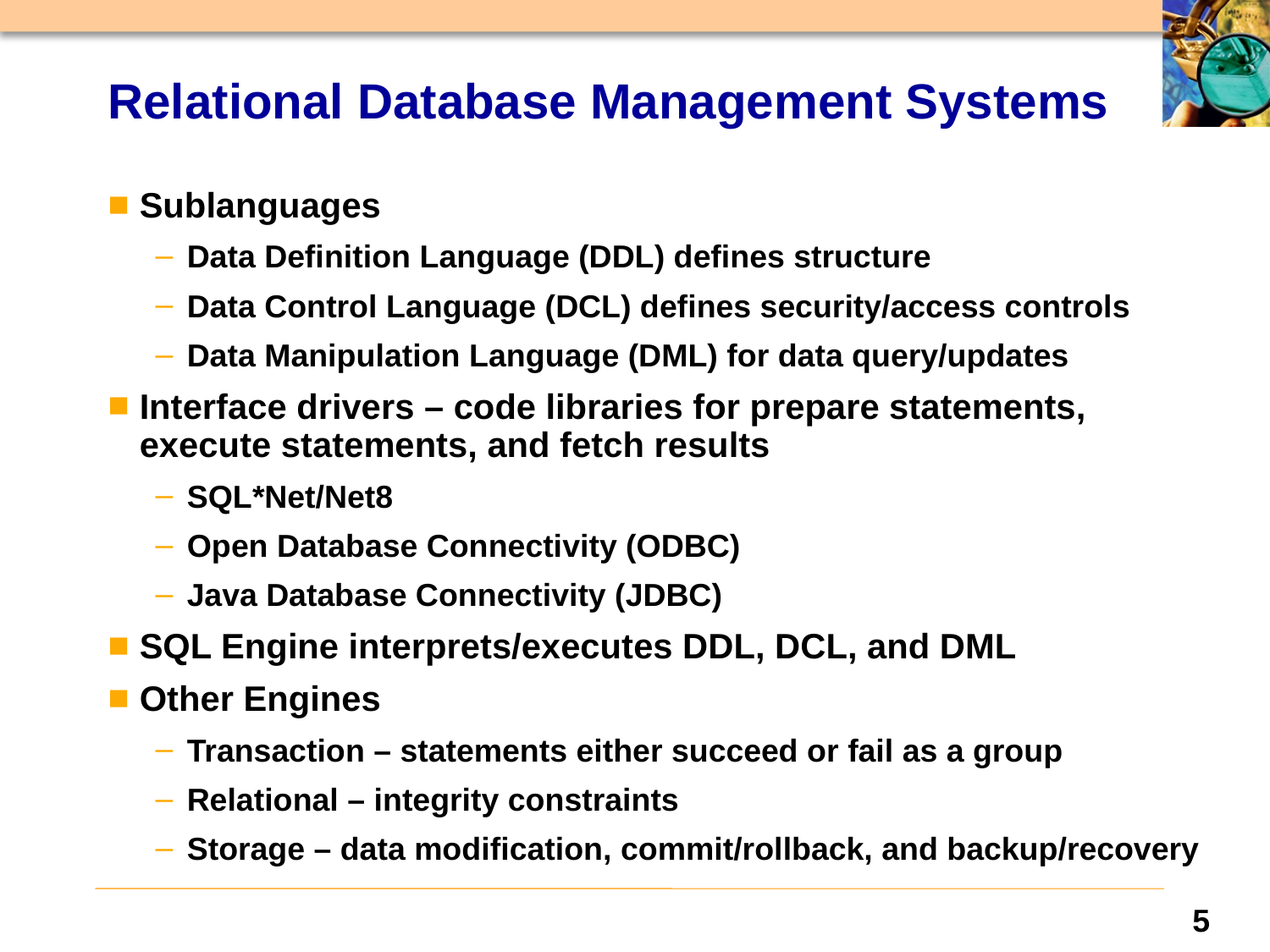

# Relational Database Management Systems
Sublanguages
Data Definition Language (DDL) defines structure
Data Control Language (DCL) defines security/access controls
Data Manipulation Language (DML) for data query/updates
Interface drivers – code libraries for prepare statements, execute statements, and fetch results
SQL*Net/Net8
Open Database Connectivity (ODBC)
Java Database Connectivity (JDBC)
SQL Engine interprets/executes DDL, DCL, and DML
Other Engines
Transaction – statements either succeed or fail as a group
Relational – integrity constraints
Storage – data modification, commit/rollback, and backup/recovery